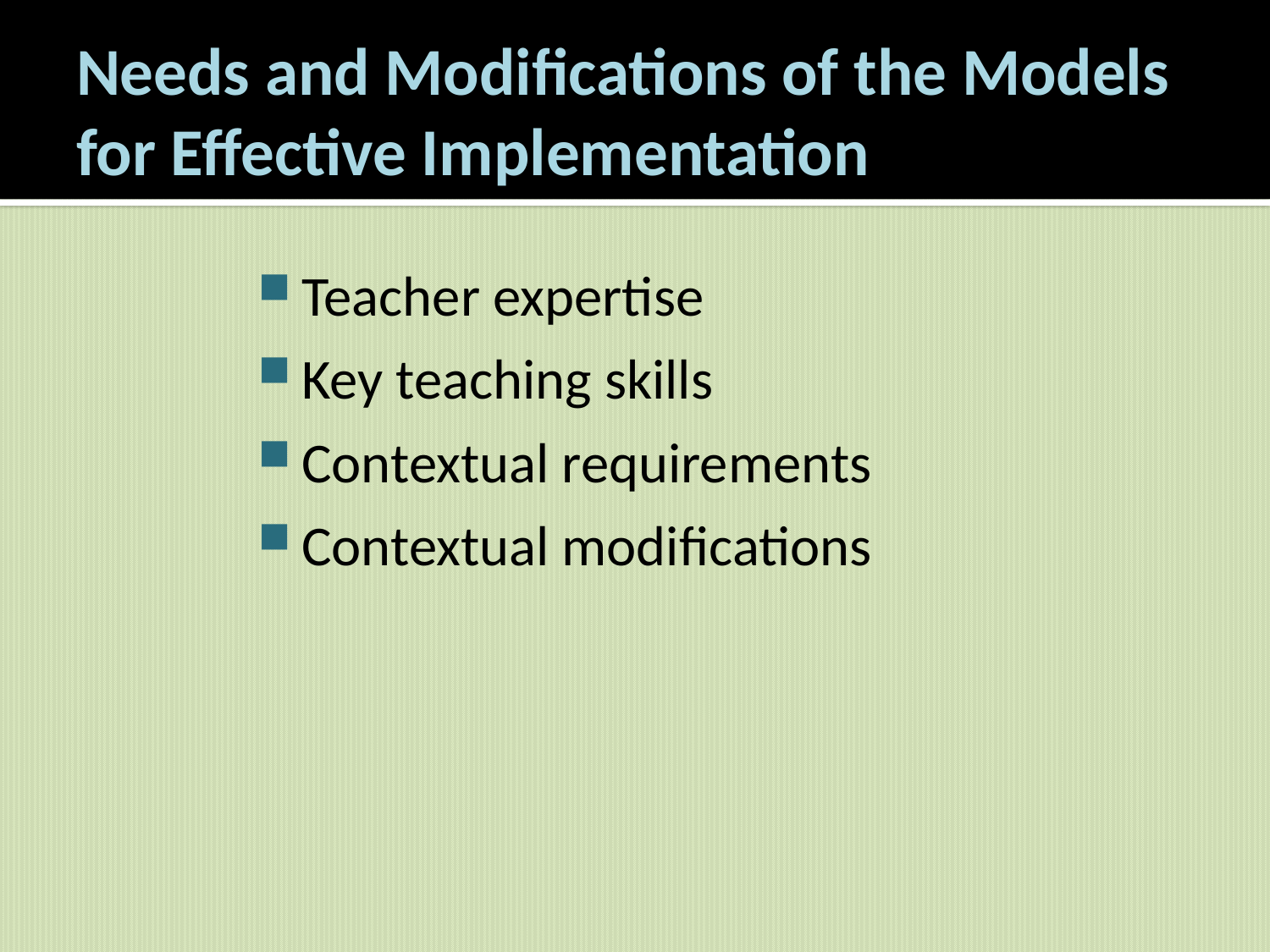

# Needs and Modifications of the Models for Effective Implementation
Teacher expertise
Key teaching skills
Contextual requirements
Contextual modifications